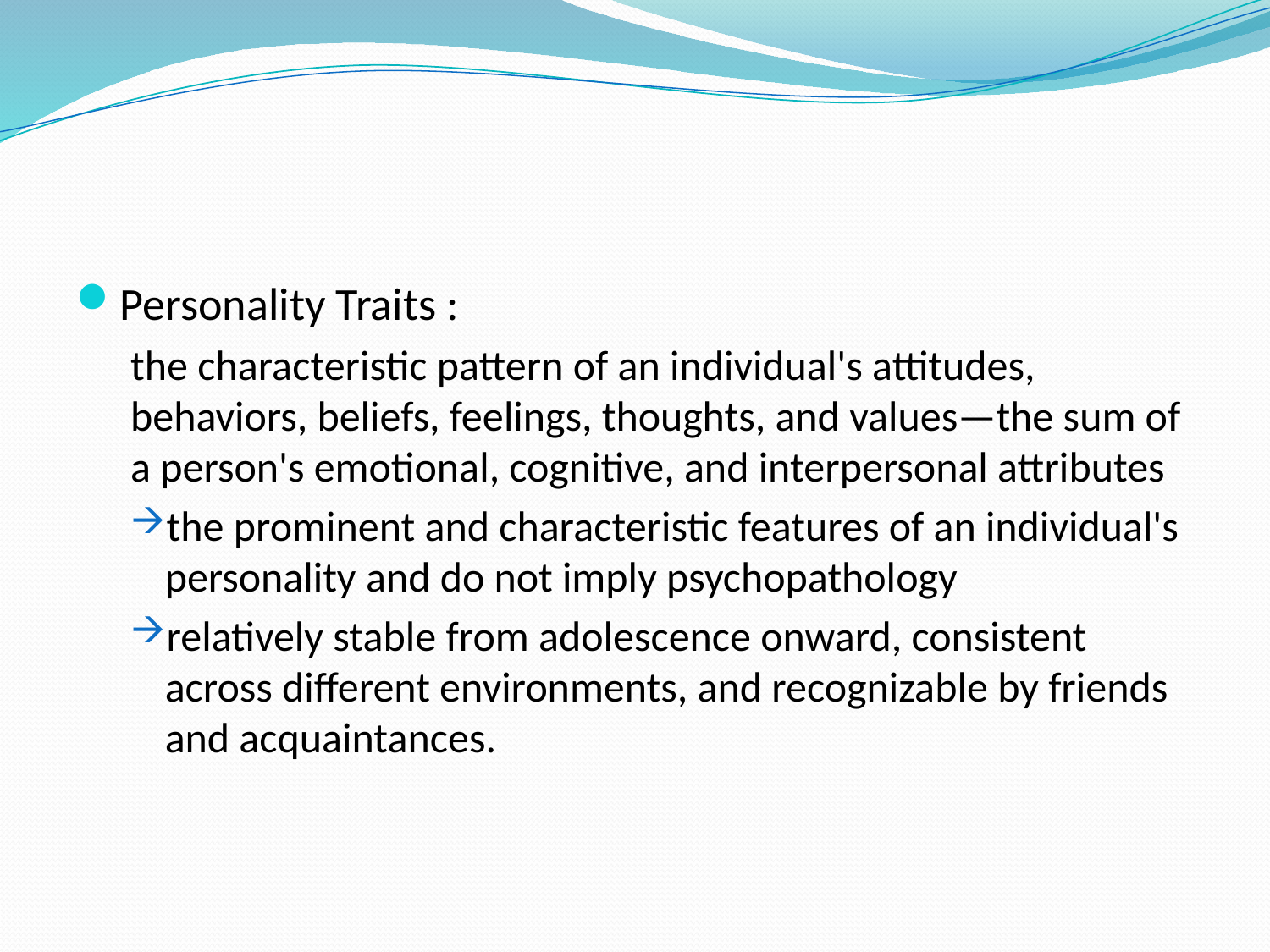

#
Personality Traits :
the characteristic pattern of an individual's attitudes, behaviors, beliefs, feelings, thoughts, and values—the sum of a person's emotional, cognitive, and interpersonal attributes
the prominent and characteristic features of an individual's personality and do not imply psychopathology
relatively stable from adolescence onward, consistent across different environments, and recognizable by friends and acquaintances.